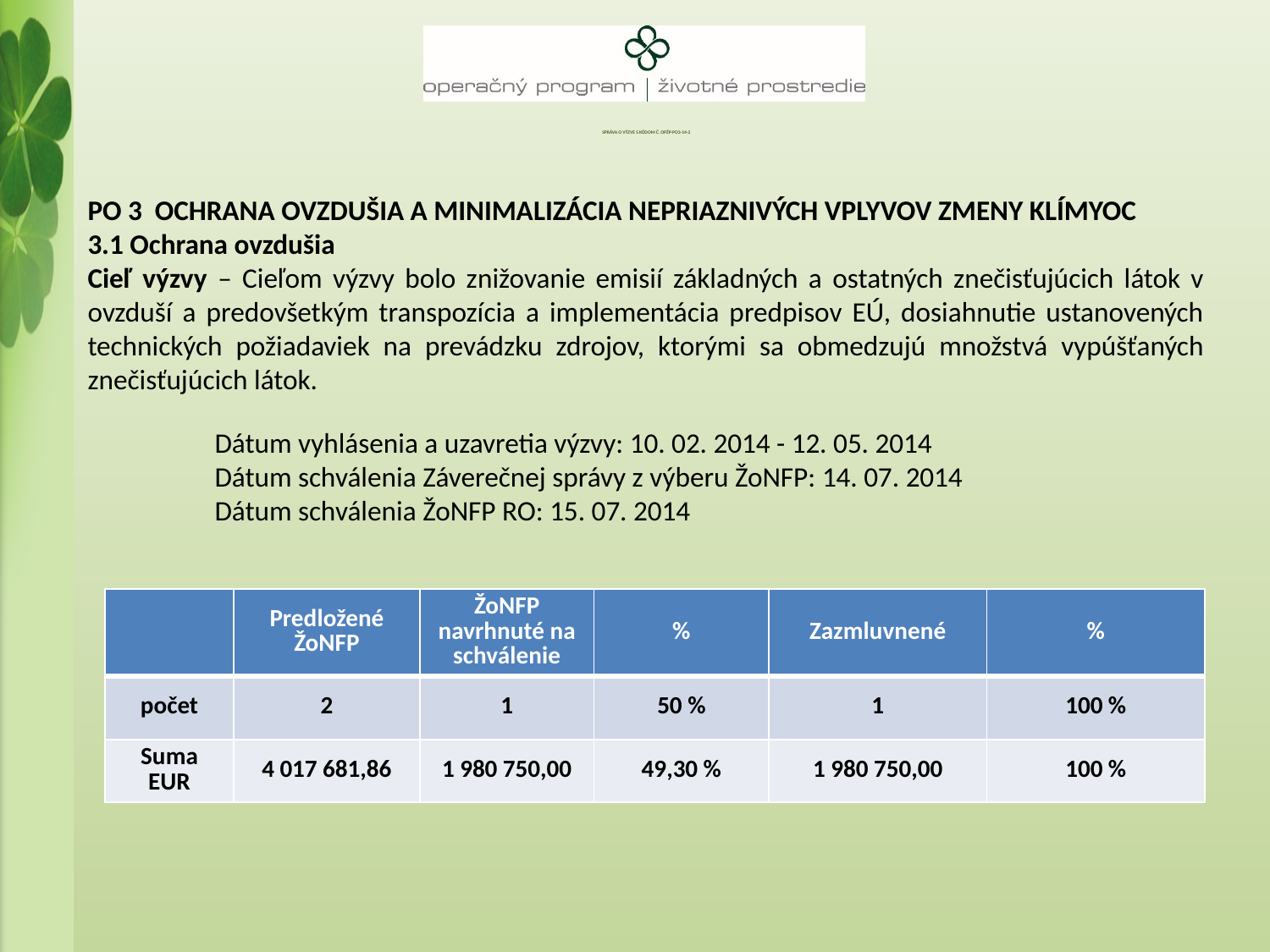

# Správa o výzve s kódom č. OPŽP-PO3-14-2
PO 3  OCHRANA OVZDUŠIA A MINIMALIZÁCIA NEPRIAZNIVÝCH VPLYVOV ZMENY KLÍMYOC
3.1 Ochrana ovzdušia
Cieľ výzvy – Cieľom výzvy bolo znižovanie emisií základných a ostatných znečisťujúcich látok v ovzduší a predovšetkým transpozícia a implementácia predpisov EÚ, dosiahnutie ustanovených technických požiadaviek na prevádzku zdrojov, ktorými sa obmedzujú množstvá vypúšťaných znečisťujúcich látok.

	Dátum vyhlásenia a uzavretia výzvy: 10. 02. 2014 - 12. 05. 2014
	Dátum schválenia Záverečnej správy z výberu ŽoNFP: 14. 07. 2014
	Dátum schválenia ŽoNFP RO: 15. 07. 2014

|  | Predložené ŽoNFP | ŽoNFP navrhnuté na schválenie | % | Zazmluvnené | % |
| --- | --- | --- | --- | --- | --- |
| počet | 2 | 1 | 50 % | 1 | 100 % |
| Suma EUR | 4 017 681,86 | 1 980 750,00 | 49,30 % | 1 980 750,00 | 100 % |